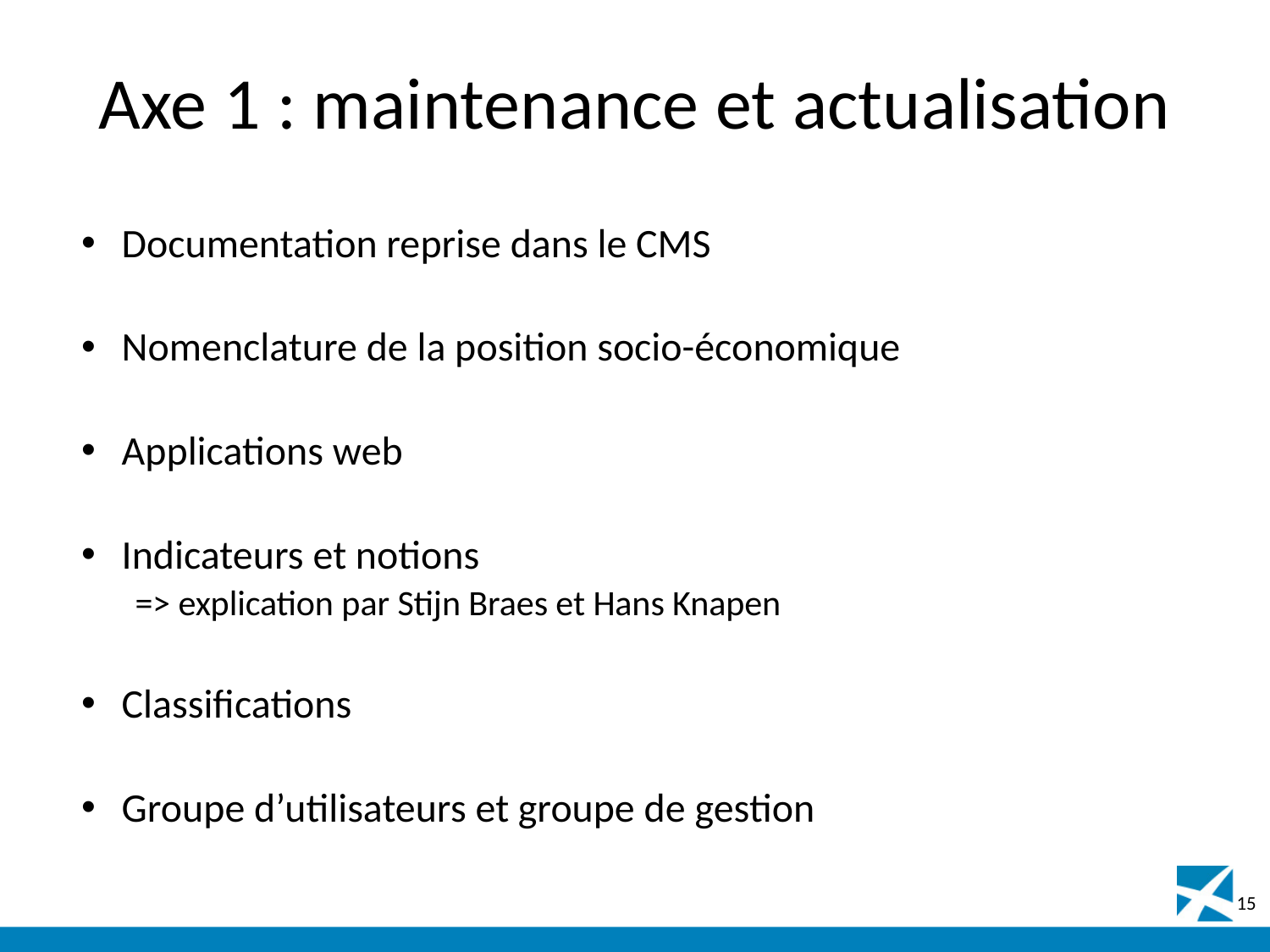

# Axe 1 : maintenance et actualisation
Documentation reprise dans le CMS

Nomenclature de la position socio-économique

Applications web

Indicateurs et notions
=> explication par Stijn Braes et Hans Knapen

Classifications

Groupe d’utilisateurs et groupe de gestion